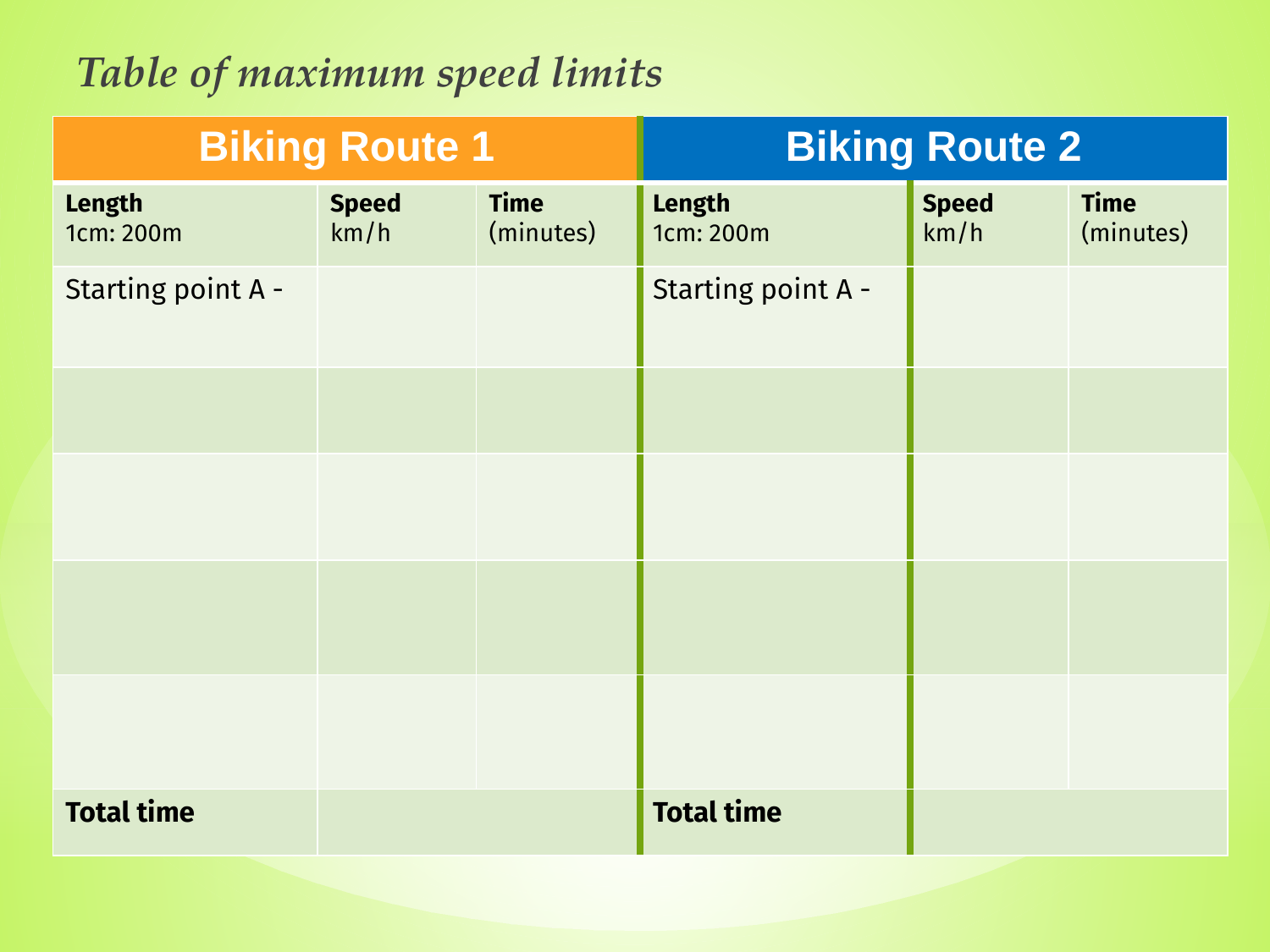

Table of maximum speed limits
| Biking Route 1 |  |  | Biking Route 2 |  |  |
| --- | --- | --- | --- | --- | --- |
| Length 1cm: 200m | Speed km/h | Time (minutes) | Length 1cm: 200m | Speed km/h | Time (minutes) |
| Starting point Α - |  |  | Starting point Α - |  |  |
|  |  |  |  |  |  |
|  |  |  |  |  |  |
|  |  |  |  |  |  |
|  |  |  |  |  |  |
| Total time |  |  | Total time |  |  |